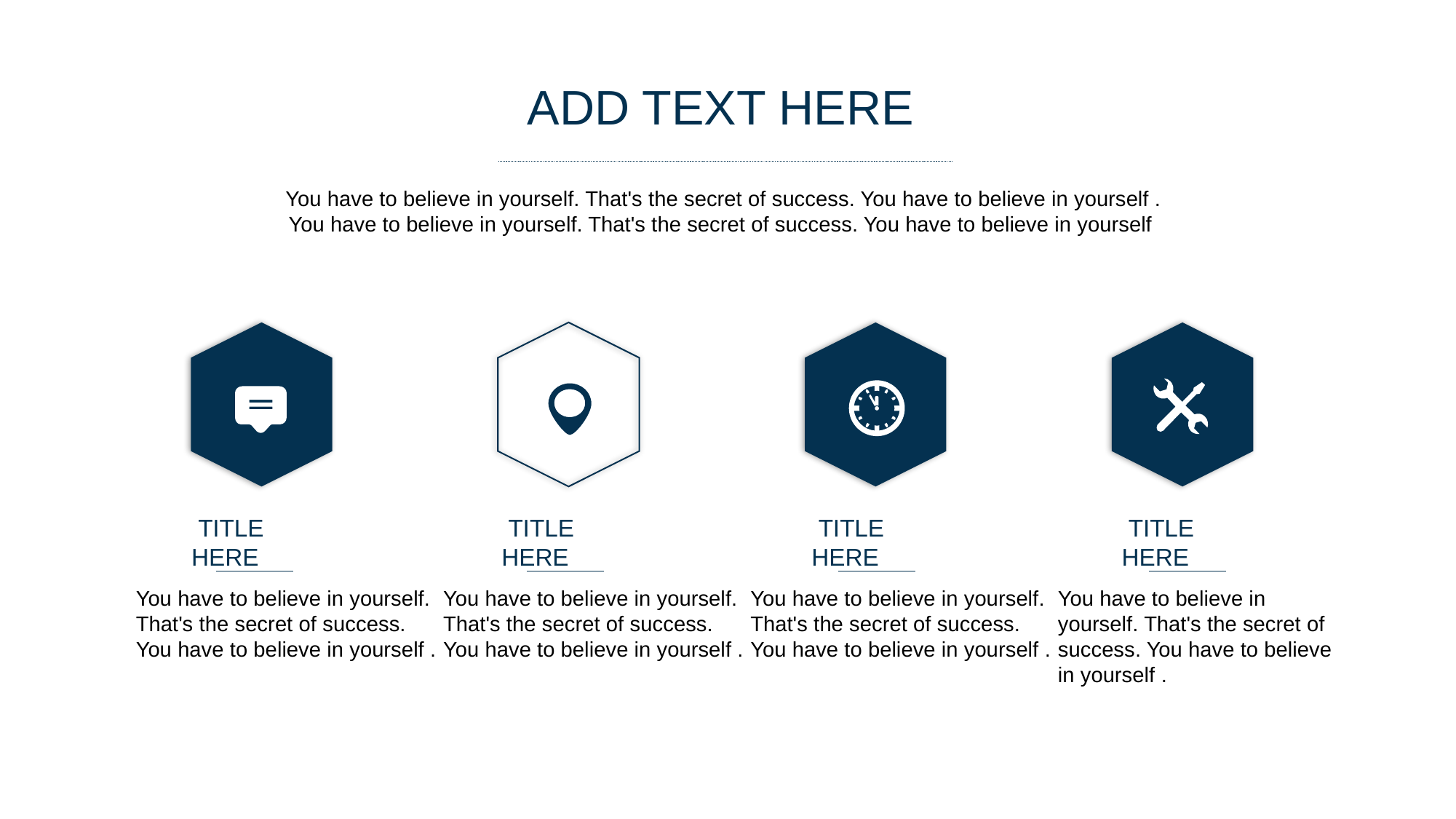

ADD TEXT HERE
You have to believe in yourself. That's the secret of success. You have to believe in yourself . You have to believe in yourself. That's the secret of success. You have to believe in yourself

 TITLE HERE
 TITLE HERE
 TITLE HERE
 TITLE HERE
You have to believe in yourself. That's the secret of success. You have to believe in yourself .
You have to believe in yourself. That's the secret of success. You have to believe in yourself .
You have to believe in yourself. That's the secret of success. You have to believe in yourself .
You have to believe in yourself. That's the secret of success. You have to believe in yourself .